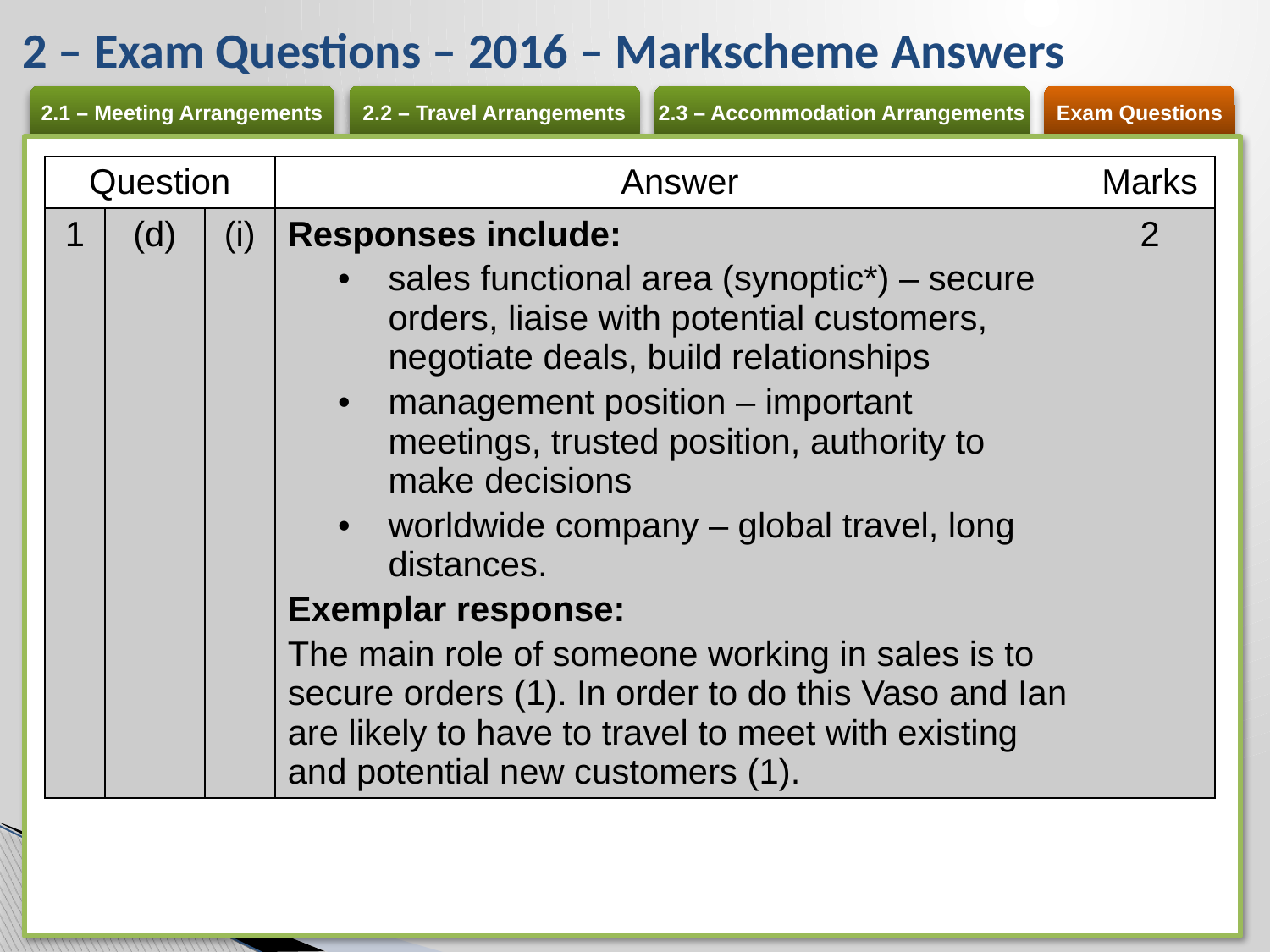

# 2 – Exam Questions – 2016 – Markscheme Answers
| Question |  |  | Answer | Marks |
| --- | --- | --- | --- | --- |
| 1 | (d) | (i) | Responses include: sales functional area (synoptic\*) – secure orders, liaise with potential customers, negotiate deals, build relationships management position – important meetings, trusted position, authority to make decisions worldwide company – global travel, long distances. Exemplar response: The main role of someone working in sales is to secure orders (1). In order to do this Vaso and Ian are likely to have to travel to meet with existing and potential new customers (1). | 2 |